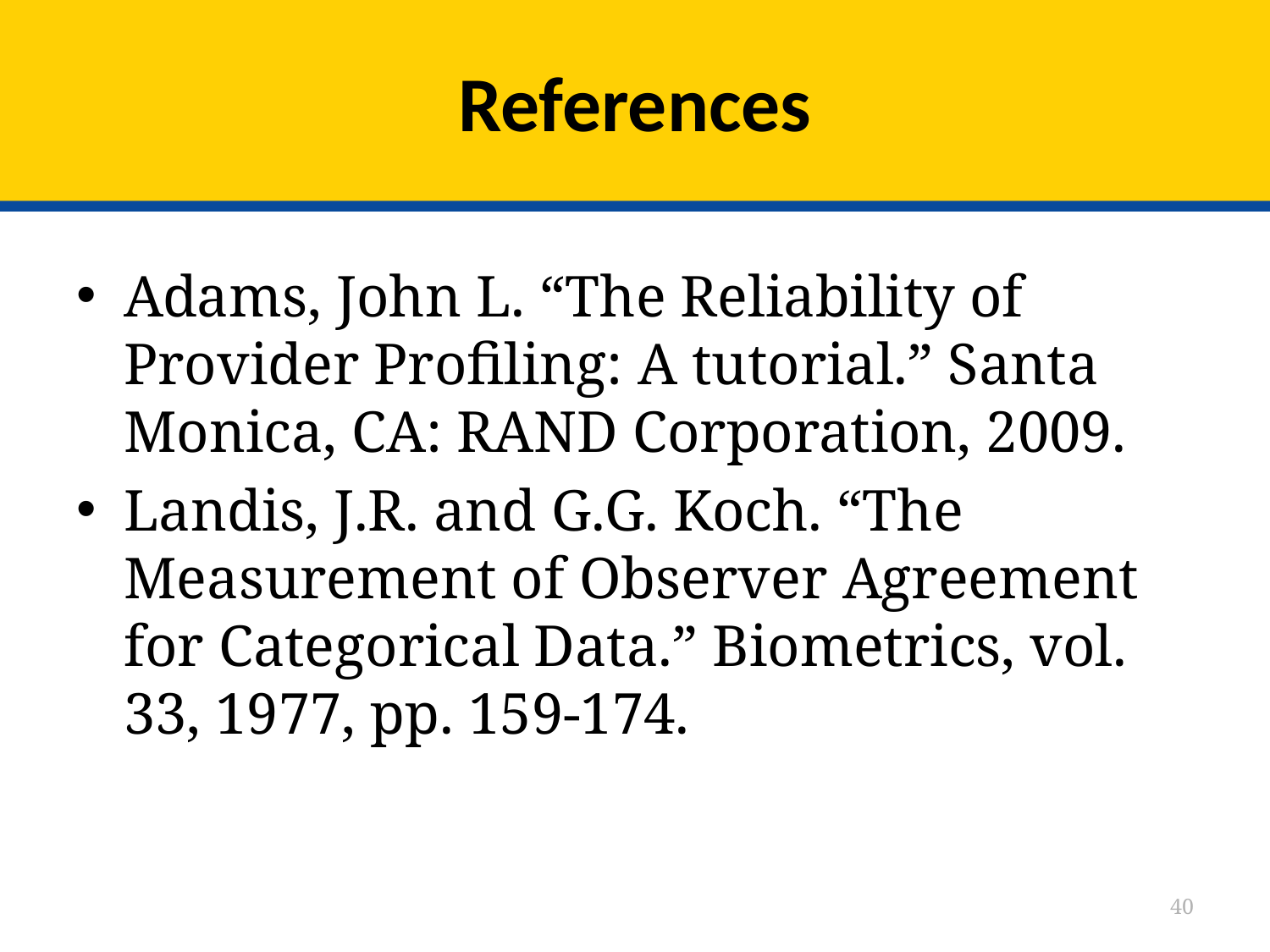

# References
Adams, John L. “The Reliability of Provider Profiling: A tutorial.” Santa Monica, CA: RAND Corporation, 2009.
Landis, J.R. and G.G. Koch. “The Measurement of Observer Agreement for Categorical Data.” Biometrics, vol. 33, 1977, pp. 159-174.
40